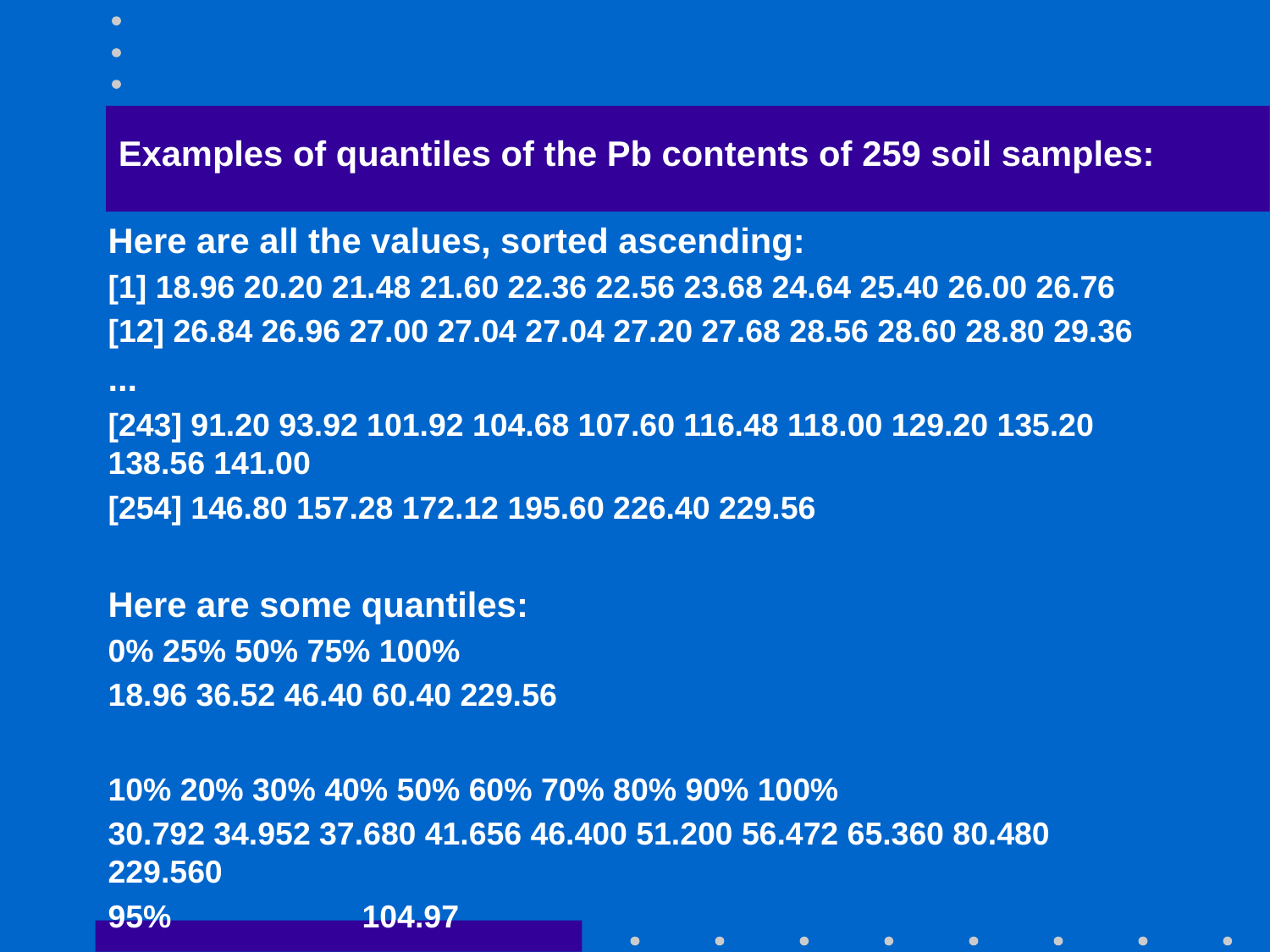

Examples of quantiles of the Pb contents of 259 soil samples:
Here are all the values, sorted ascending:
[1] 18.96 20.20 21.48 21.60 22.36 22.56 23.68 24.64 25.40 26.00 26.76
[12] 26.84 26.96 27.00 27.04 27.04 27.20 27.68 28.56 28.60 28.80 29.36
...
[243] 91.20 93.92 101.92 104.68 107.60 116.48 118.00 129.20 135.20 138.56 141.00
[254] 146.80 157.28 172.12 195.60 226.40 229.56

Here are some quantiles:
0% 25% 50% 75% 100%
18.96 36.52 46.40 60.40 229.56

10% 20% 30% 40% 50% 60% 70% 80% 90% 100%
30.792 34.952 37.680 41.656 46.400 51.200 56.472 65.360 80.480 229.560
95% 		104.97